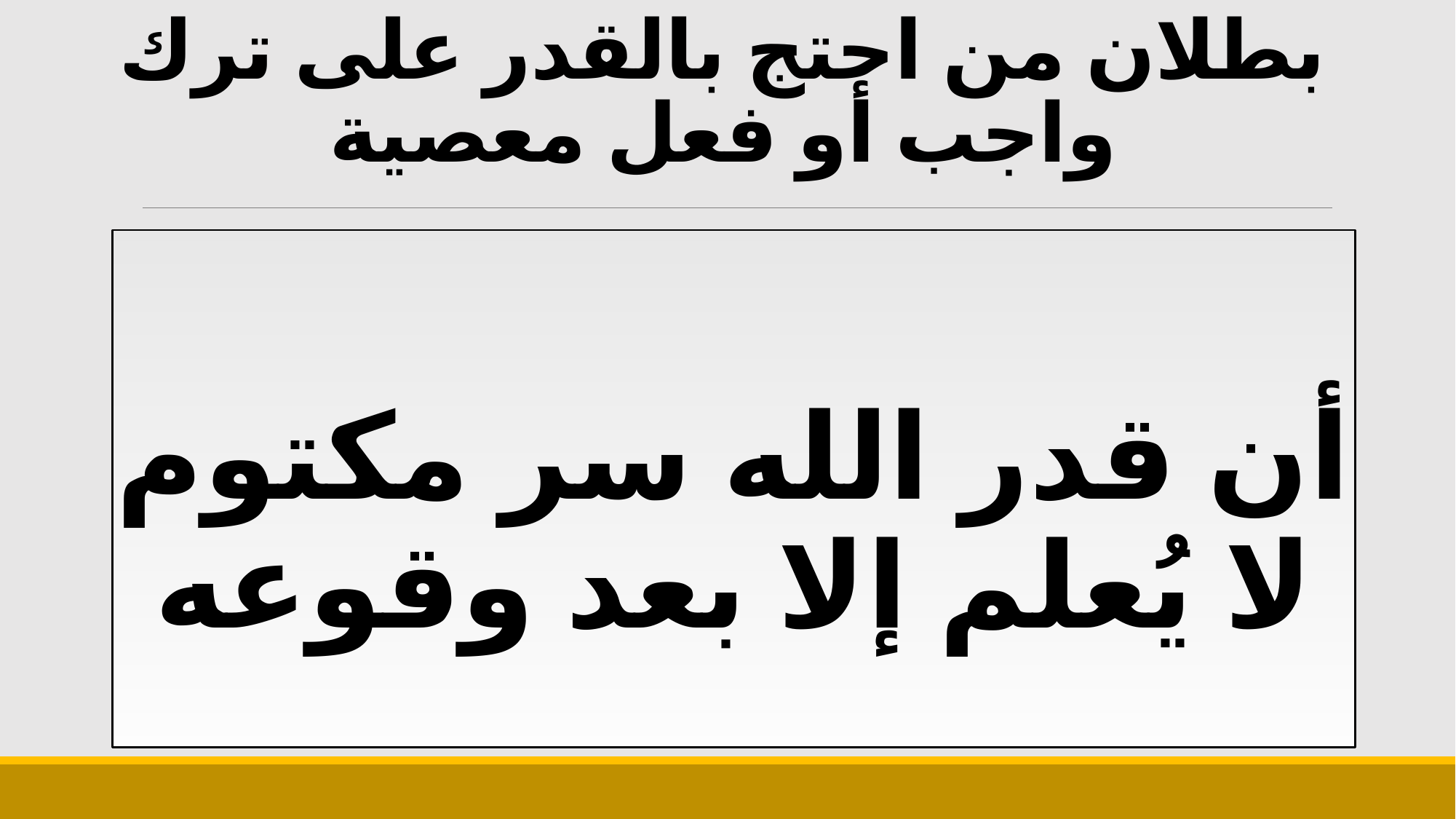

# بطلان من احتج بالقدر على ترك واجب أو فعل معصية

أن قدر الله سر مكتوم لا يُعلم إلا بعد وقوعه